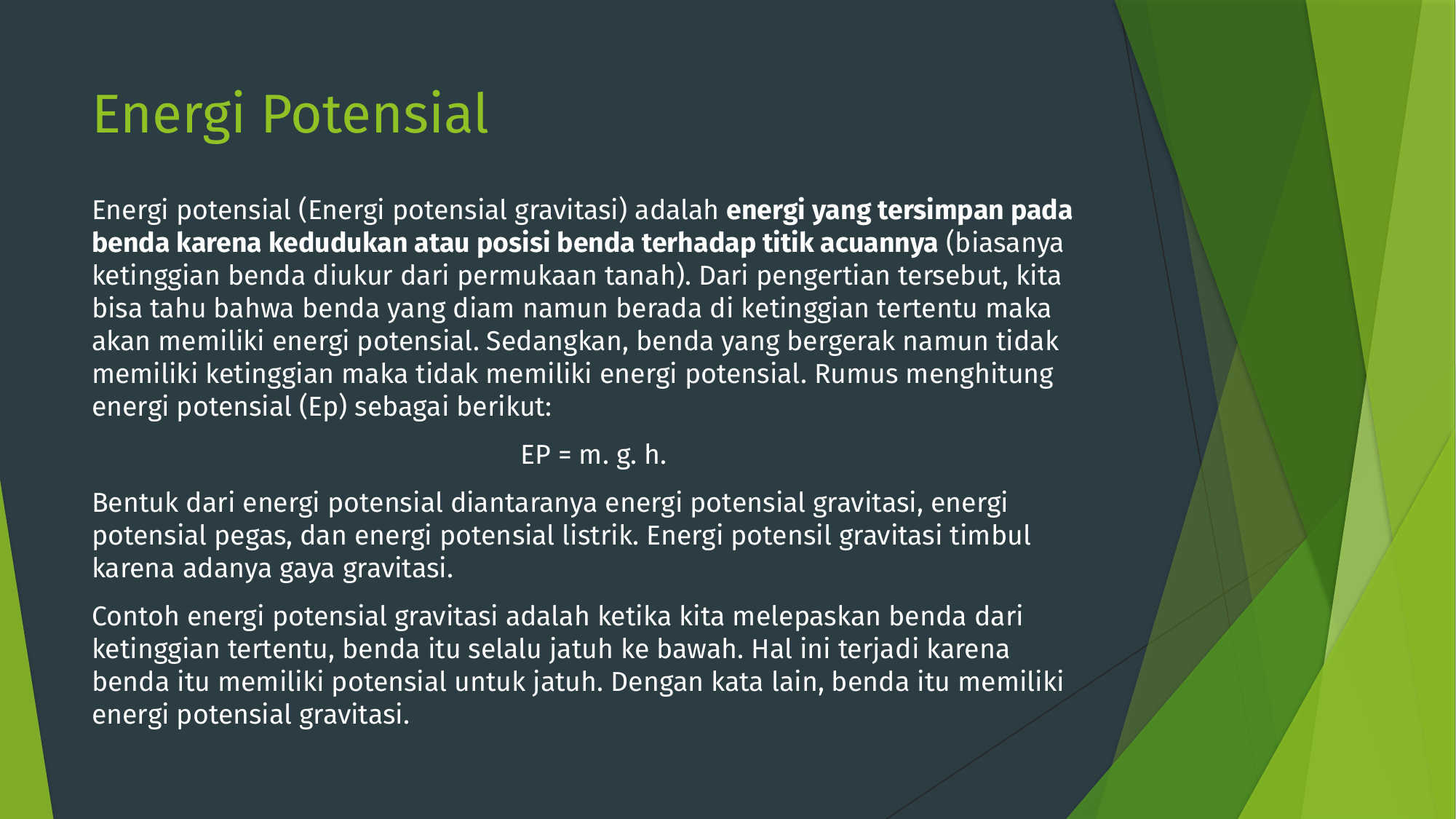

# Energi Potensial
Energi potensial (Energi potensial gravitasi) adalah energi yang tersimpan pada benda karena kedudukan atau posisi benda terhadap titik acuannya (biasanya ketinggian benda diukur dari permukaan tanah). Dari pengertian tersebut, kita bisa tahu bahwa benda yang diam namun berada di ketinggian tertentu maka akan memiliki energi potensial. Sedangkan, benda yang bergerak namun tidak memiliki ketinggian maka tidak memiliki energi potensial. Rumus menghitung energi potensial (Ep) sebagai berikut:
EP = m. g. h.
Bentuk dari energi potensial diantaranya energi potensial gravitasi, energi potensial pegas, dan energi potensial listrik. Energi potensil gravitasi timbul karena adanya gaya gravitasi.
Contoh energi potensial gravitasi adalah ketika kita melepaskan benda dari ketinggian tertentu, benda itu selalu jatuh ke bawah. Hal ini terjadi karena benda itu memiliki potensial untuk jatuh. Dengan kata lain, benda itu memiliki energi potensial gravitasi.